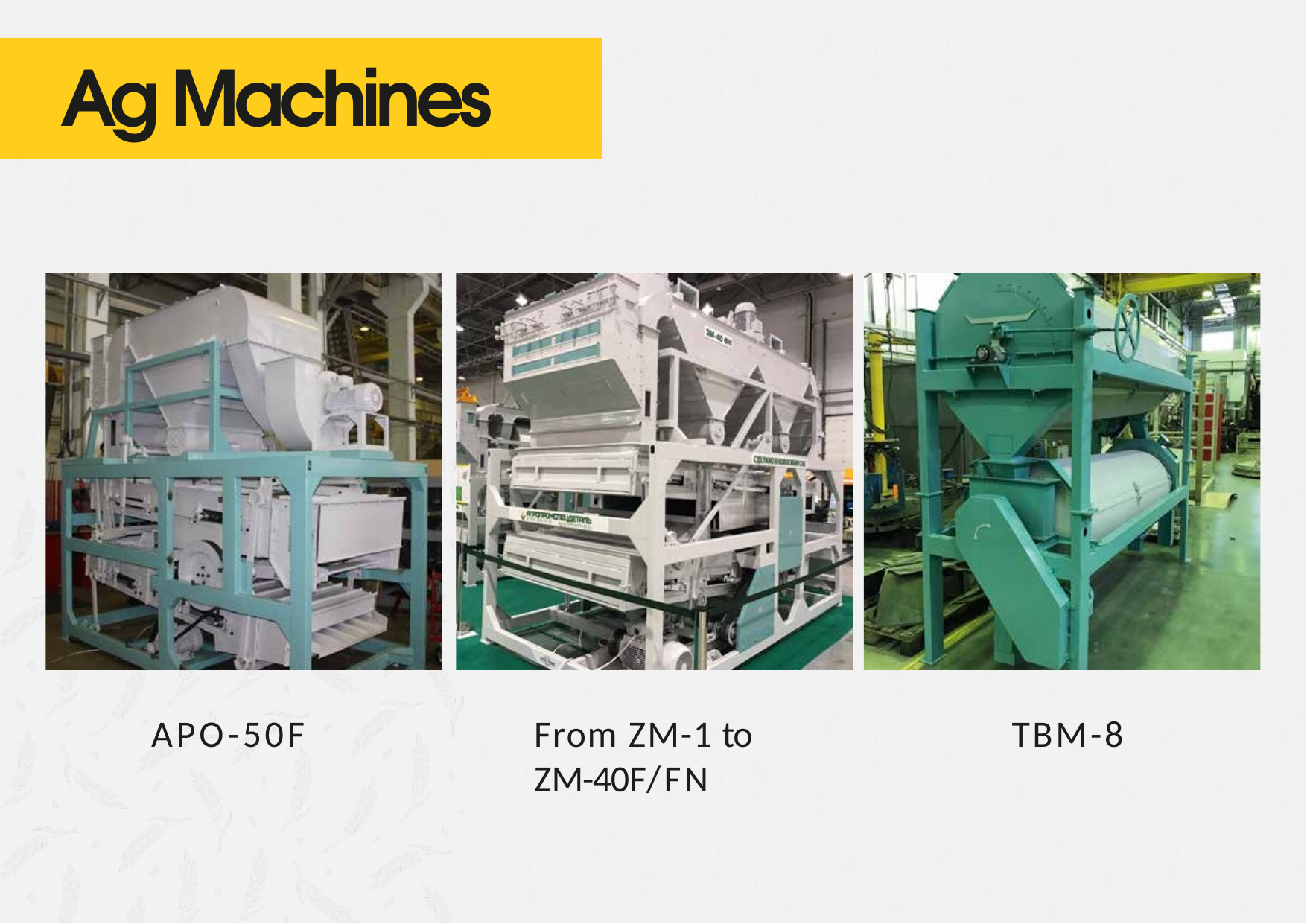

# Ag Machines

APO-50F
From ZМ-1 to ZМ-40F/FN
TBM-8